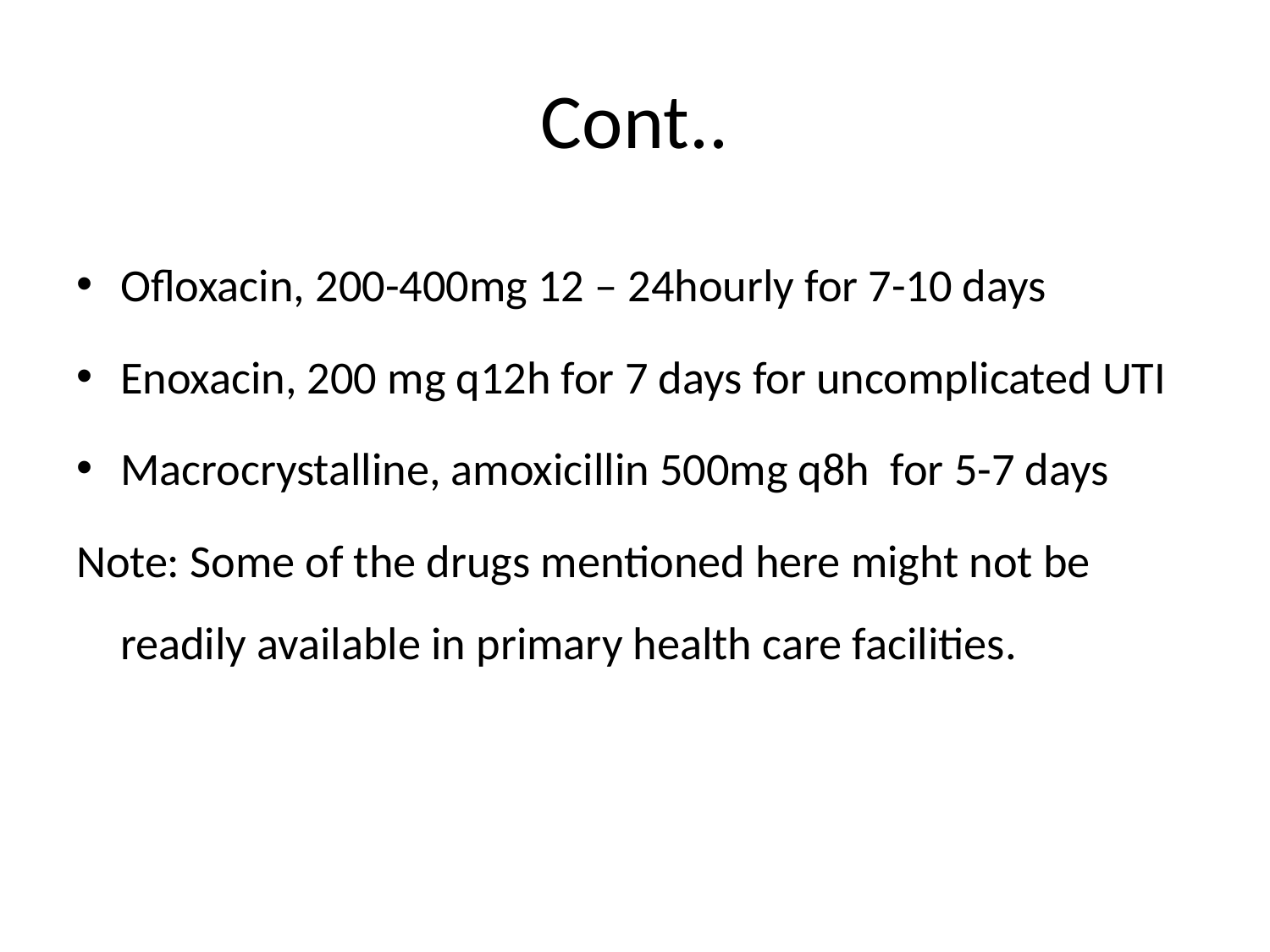

# Cont..
Ofloxacin, 200-400mg 12 – 24hourly for 7-10 days
Enoxacin, 200 mg q12h for 7 days for uncomplicated UTI
Macrocrystalline, amoxicillin 500mg q8h  for 5-7 days
Note: Some of the drugs mentioned here might not be readily available in primary health care facilities.